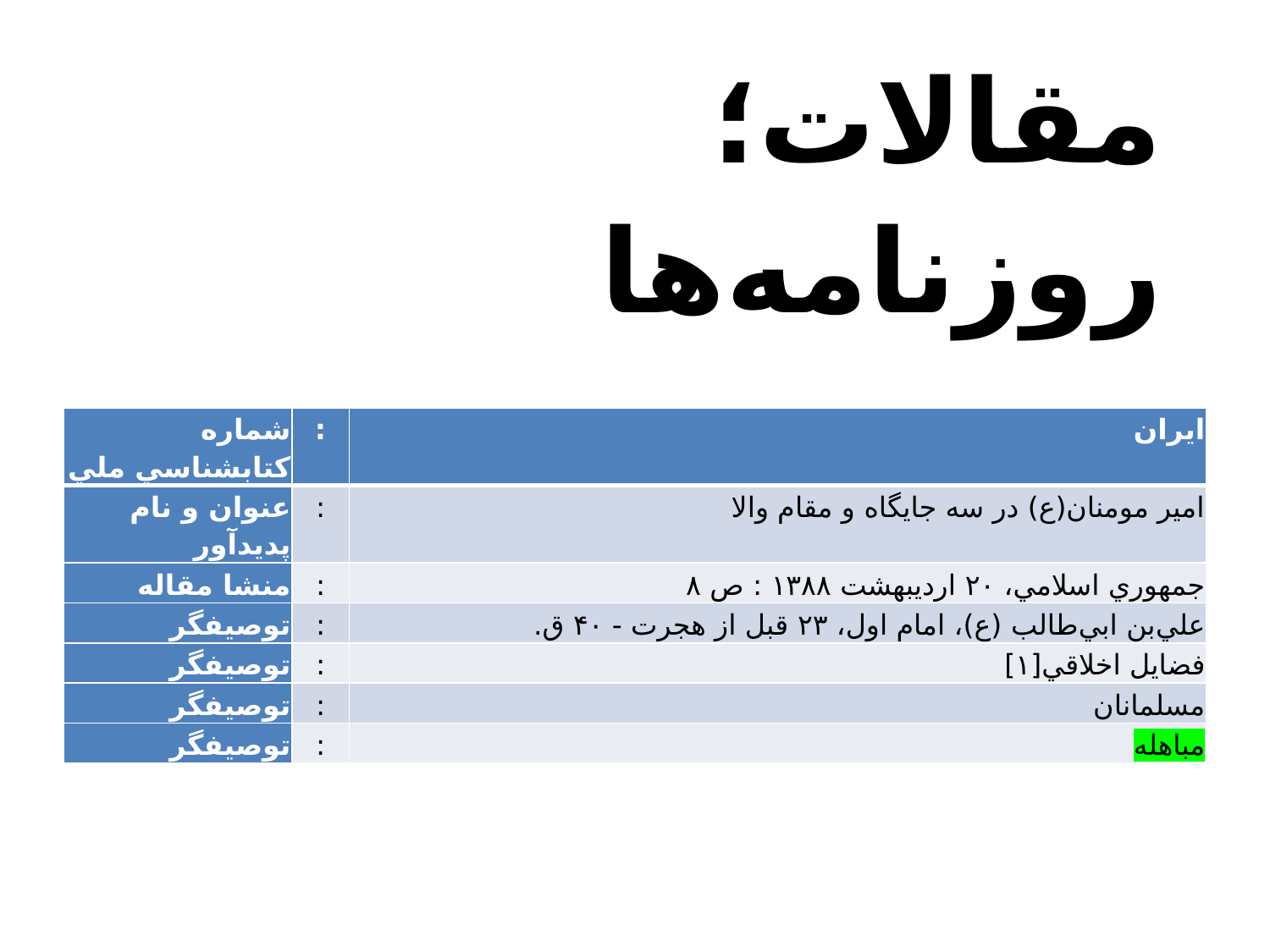

مقالات؛ روزنامه‌ها

| ‏شماره کتابشناسي ملي | : | ايران |
| --- | --- | --- |
| ‏عنوان و نام پديدآور | : | امير مومنان(ع) در سه جايگاه و مقام والا |
| ‏منشا مقاله | : | جمهوري اسلامي، ۲۰ ارديبهشت ۱۳۸۸ : ص ۸ |
| ‏توصيفگر | : | علي‌بن ابي‌طالب ‏‫(ع)، امام اول، ‏‫‏‫۲۳ قبل از هجرت - ‏۴۰ ق. |
| ‏توصيفگر | : | ف‍ض‍اي‍ل‌ اخ‍لاق‍ي‌[۱] |
| ‏توصيفگر | : | م‍س‍ل‍م‍ان‍ان‌ |
| ‏توصيفگر | : | م‍ب‍اه‍ل‍ه‌ |